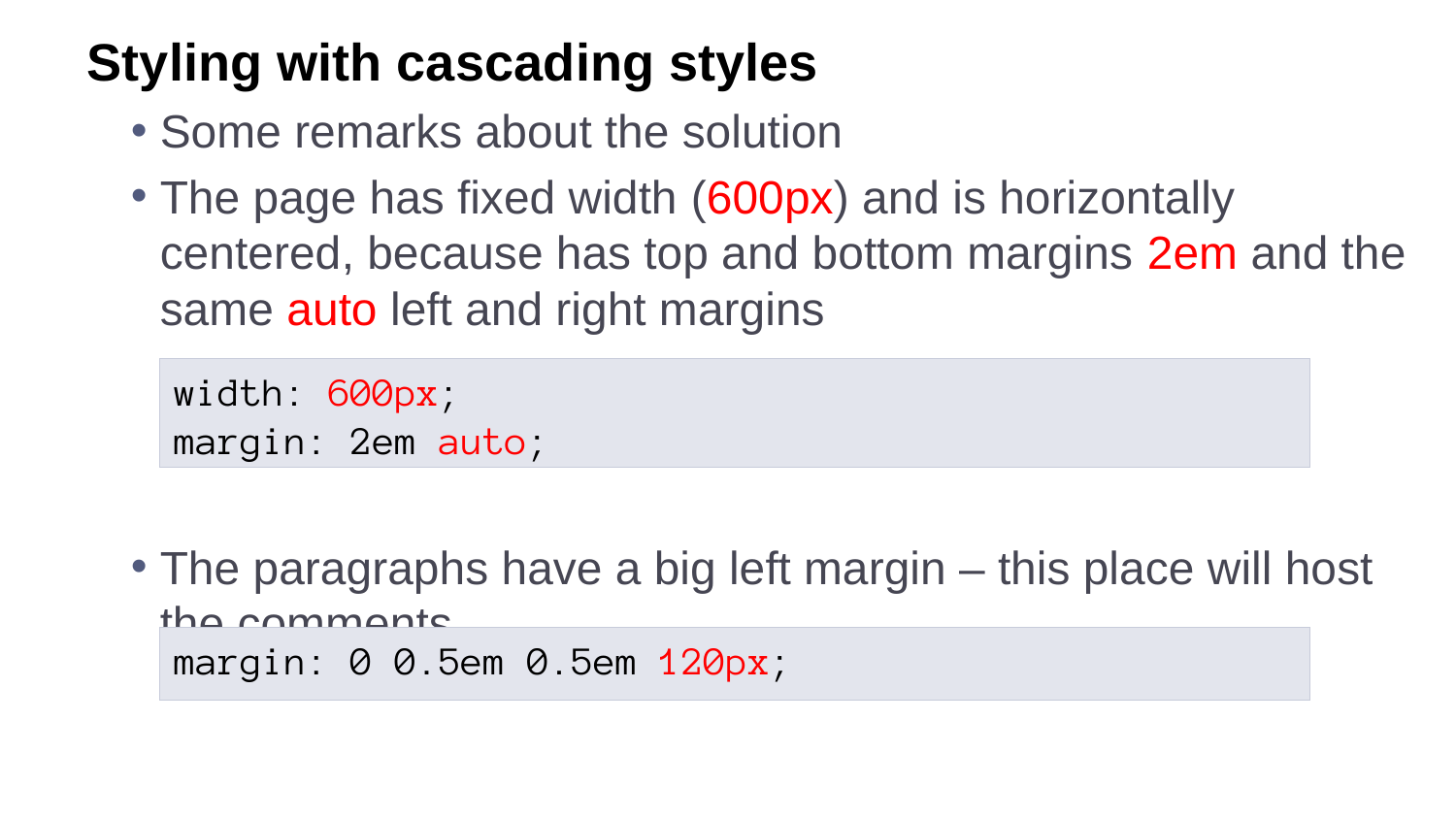

Styling with cascading styles
Some remarks about the solution
The page has fixed width (600px) and is horizontally centered, because has top and bottom margins 2em and the same auto left and right margins

The paragraphs have a big left margin – this place will host the comments
width: 600px;
margin: 2em auto;
margin: 0 0.5em 0.5em 120px;